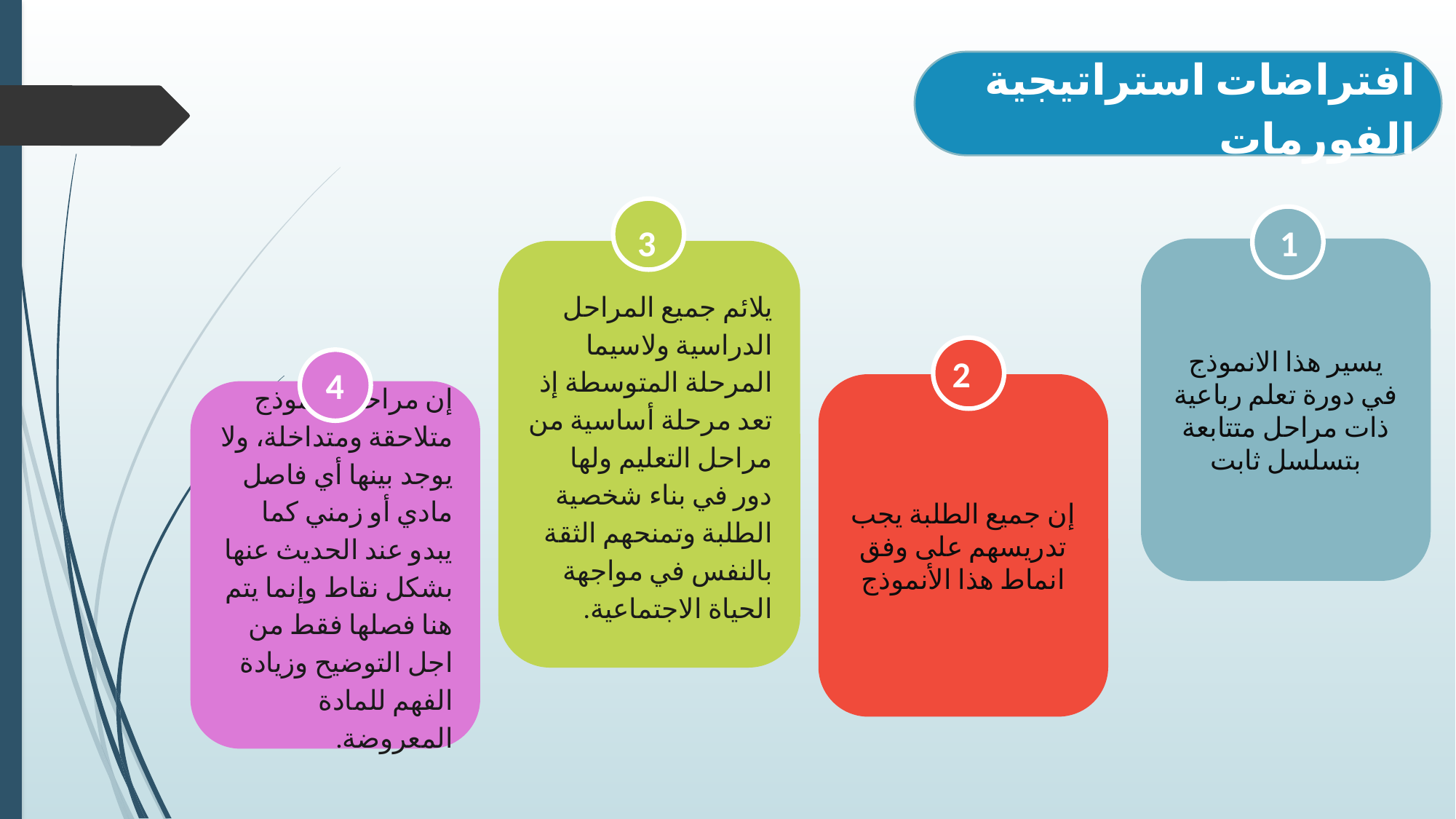

افتراضات استراتيجية الفورمات

1
3
يسير هذا الانموذج في دورة تعلم رباعية ذات مراحل متتابعة بتسلسل ثابت
يلائم جميع المراحل الدراسية ولاسيما المرحلة المتوسطة إذ تعد مرحلة أساسية من مراحل التعليم ولها دور في بناء شخصية الطلبة وتمنحهم الثقة بالنفس في مواجهة الحياة الاجتماعية.

2

4
إن جميع الطلبة يجب تدريسهم على وفق انماط هذا الأنموذج
إن مراحل النموذج متلاحقة ومتداخلة، ولا يوجد بينها أي فاصل مادي أو زمني كما يبدو عند الحديث عنها بشكل نقاط وإنما يتم هنا فصلها فقط من اجل التوضيح وزيادة الفهم للمادة المعروضة.